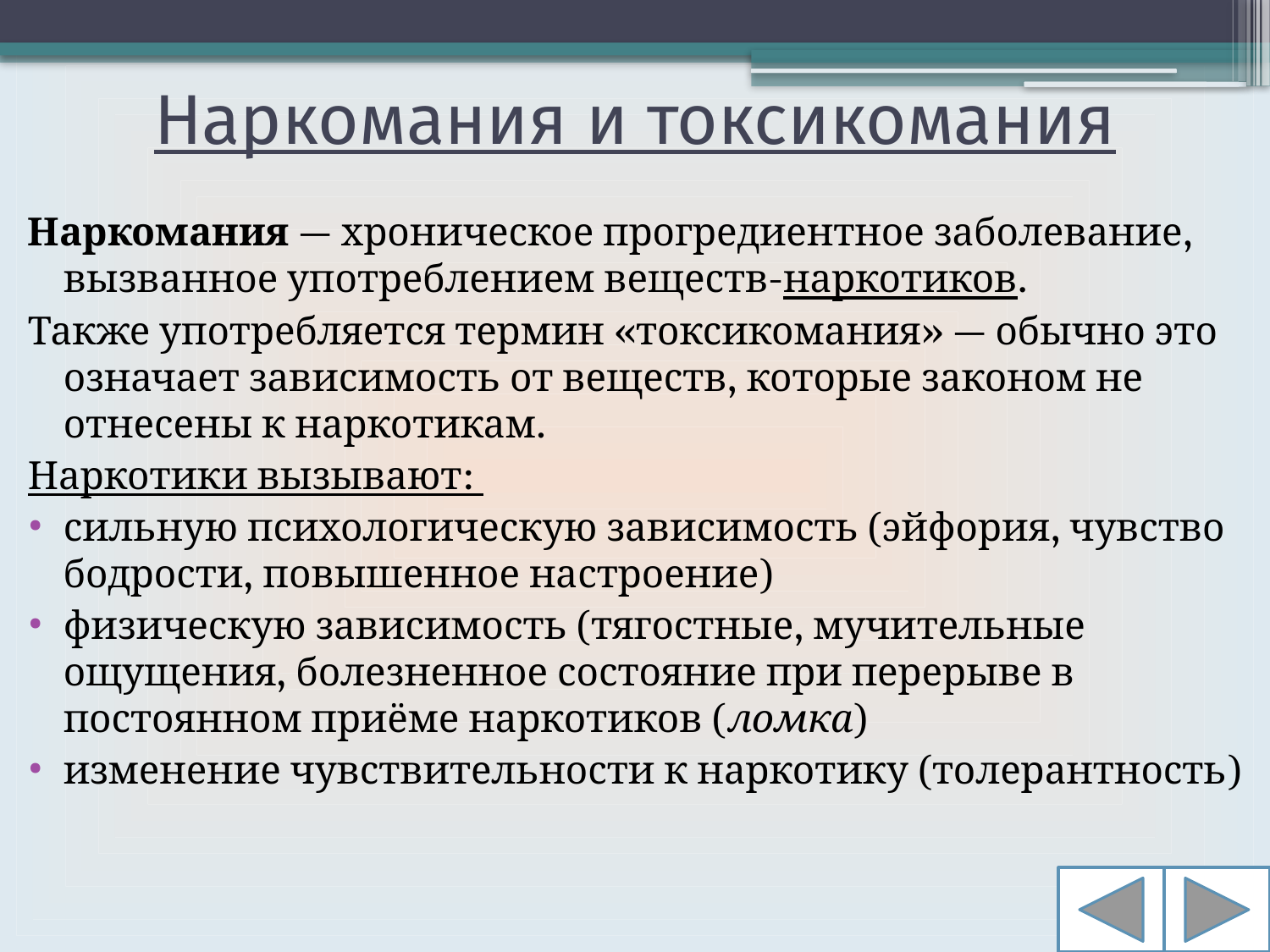

# Наркомания и токсикомания
Наркомания — хроническое прогредиентное заболевание, вызванное употреблением веществ-наркотиков.
Также употребляется термин «токсикомания» — обычно это означает зависимость от веществ, которые законом не отнесены к наркотикам.
Наркотики вызывают:
сильную психологическую зависимость (эйфория, чувство бодрости, повышенное настроение)
физическую зависимость (тягостные, мучительные ощущения, болезненное состояние при перерыве в постоянном приёме наркотиков (ломка)
изменение чувствительности к наркотику (толерантность)